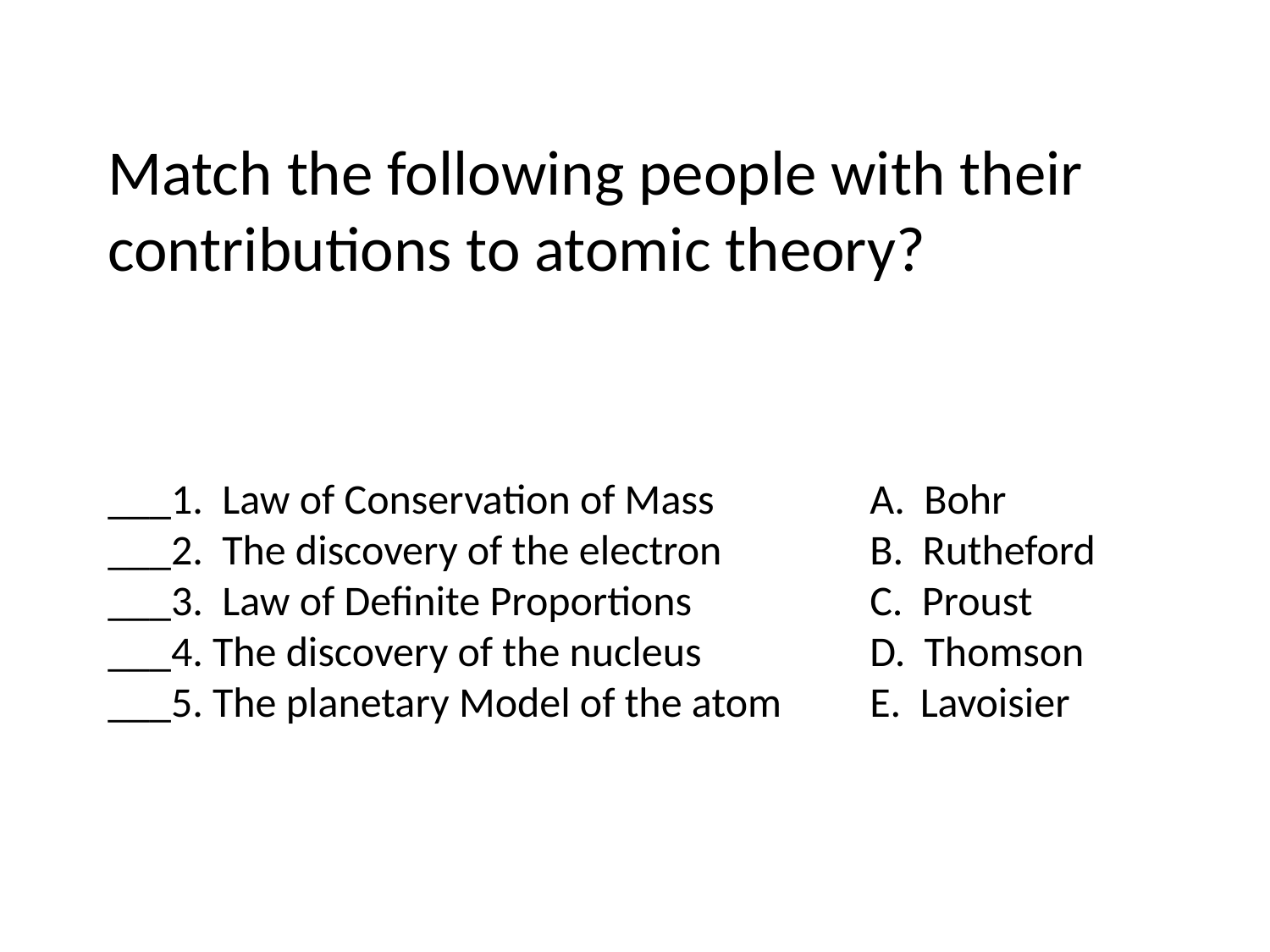

# Match the following people with their contributions to atomic theory?
___1.  Law of Conservation of Mass		A.  Bohr
___2.  The discovery of the electron		B.  Rutheford
___3.  Law of Definite Proportions		C.  Proust
___4. The discovery of the nucleus		D.  Thomson
___5. The planetary Model of the atom	E.  Lavoisier